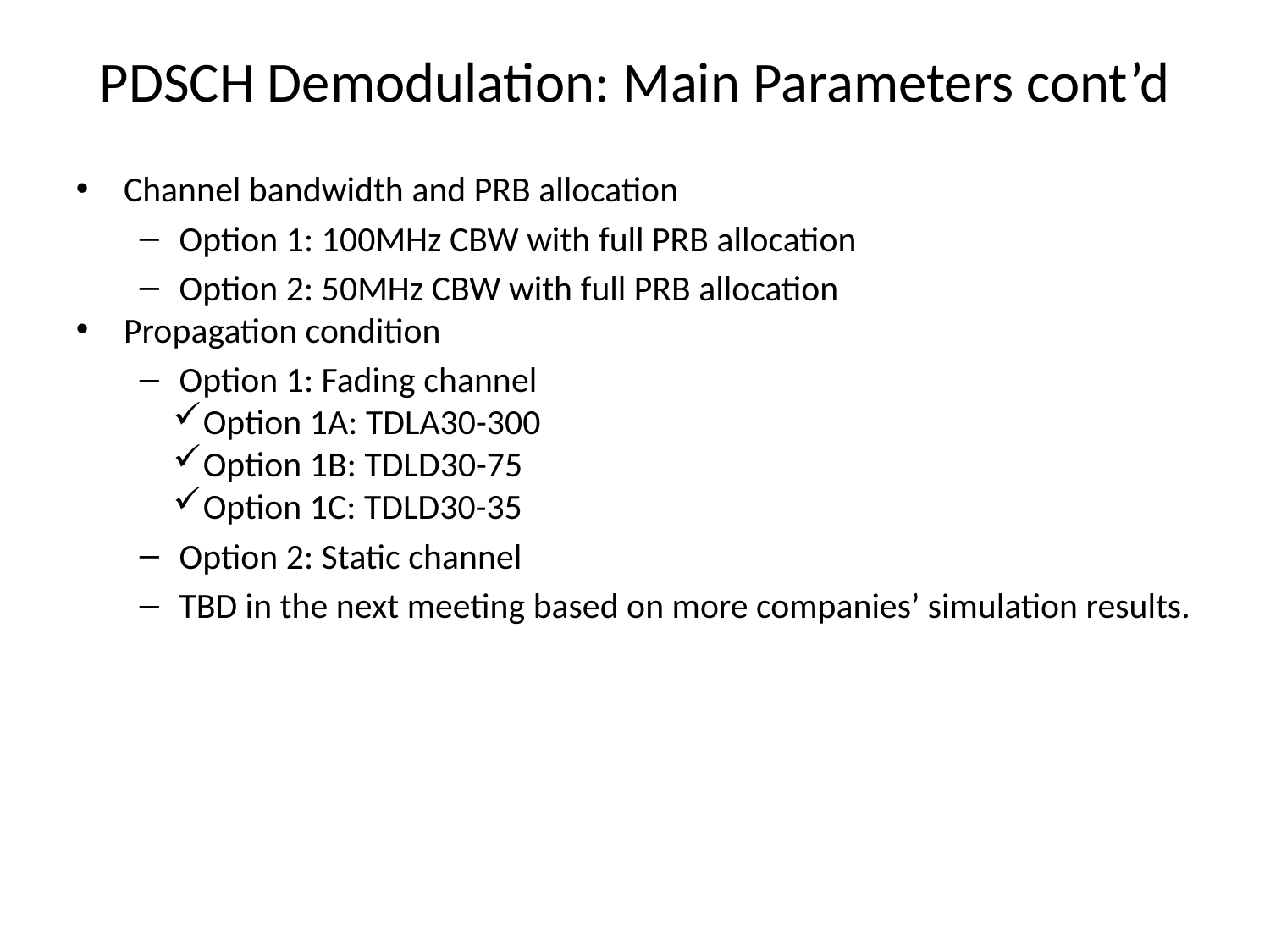

# PDSCH Demodulation: Main Parameters cont’d

Channel bandwidth and PRB allocation
Option 1: 100MHz CBW with full PRB allocation
Option 2: 50MHz CBW with full PRB allocation
Propagation condition
Option 1: Fading channel
Option 1A: TDLA30-300
Option 1B: TDLD30-75
Option 1C: TDLD30-35
Option 2: Static channel
TBD in the next meeting based on more companies’ simulation results.